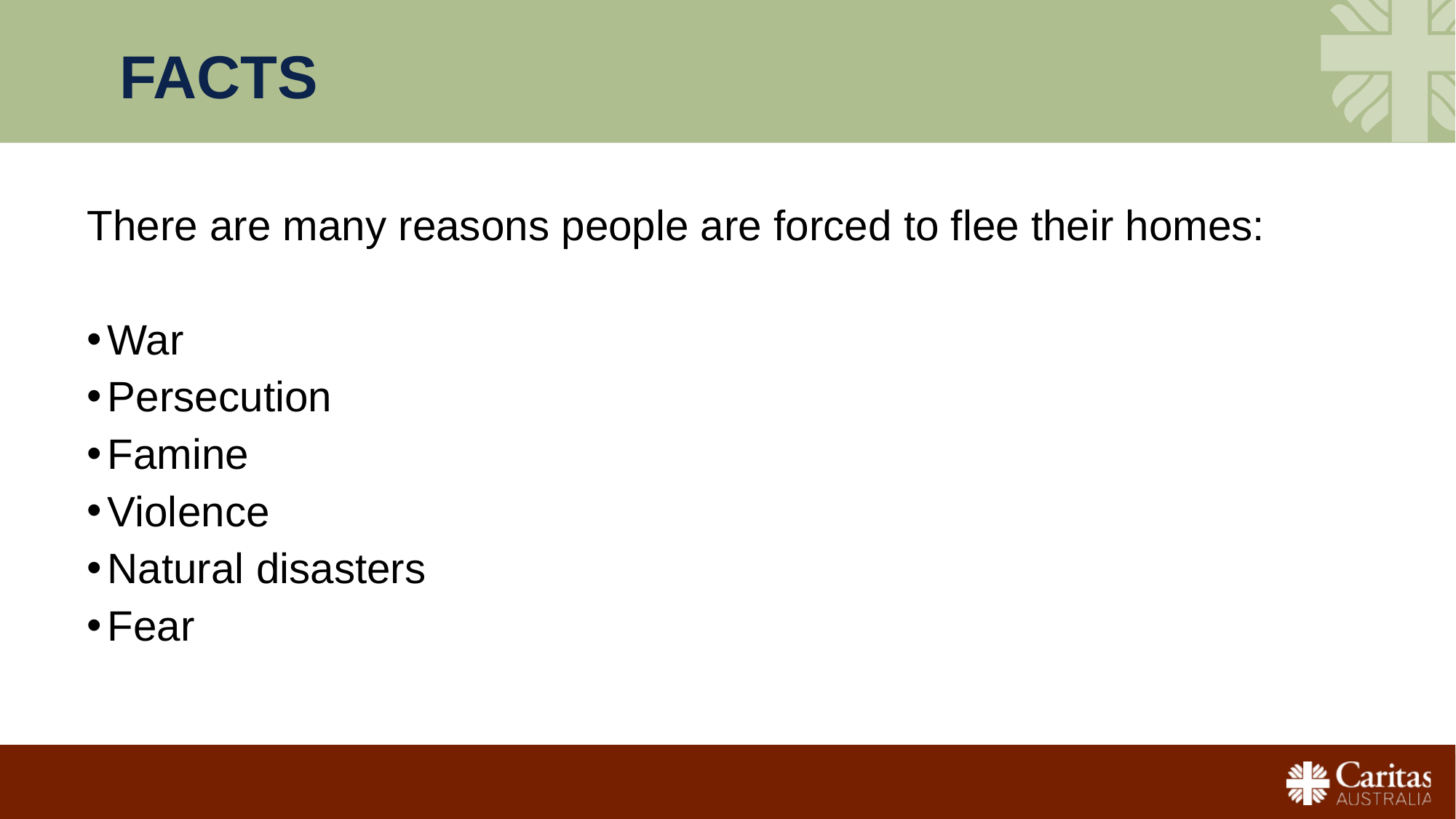

# FACTS

There are many reasons people are forced to flee their homes:

War
Persecution
Famine
Violence
Natural disasters
Fear